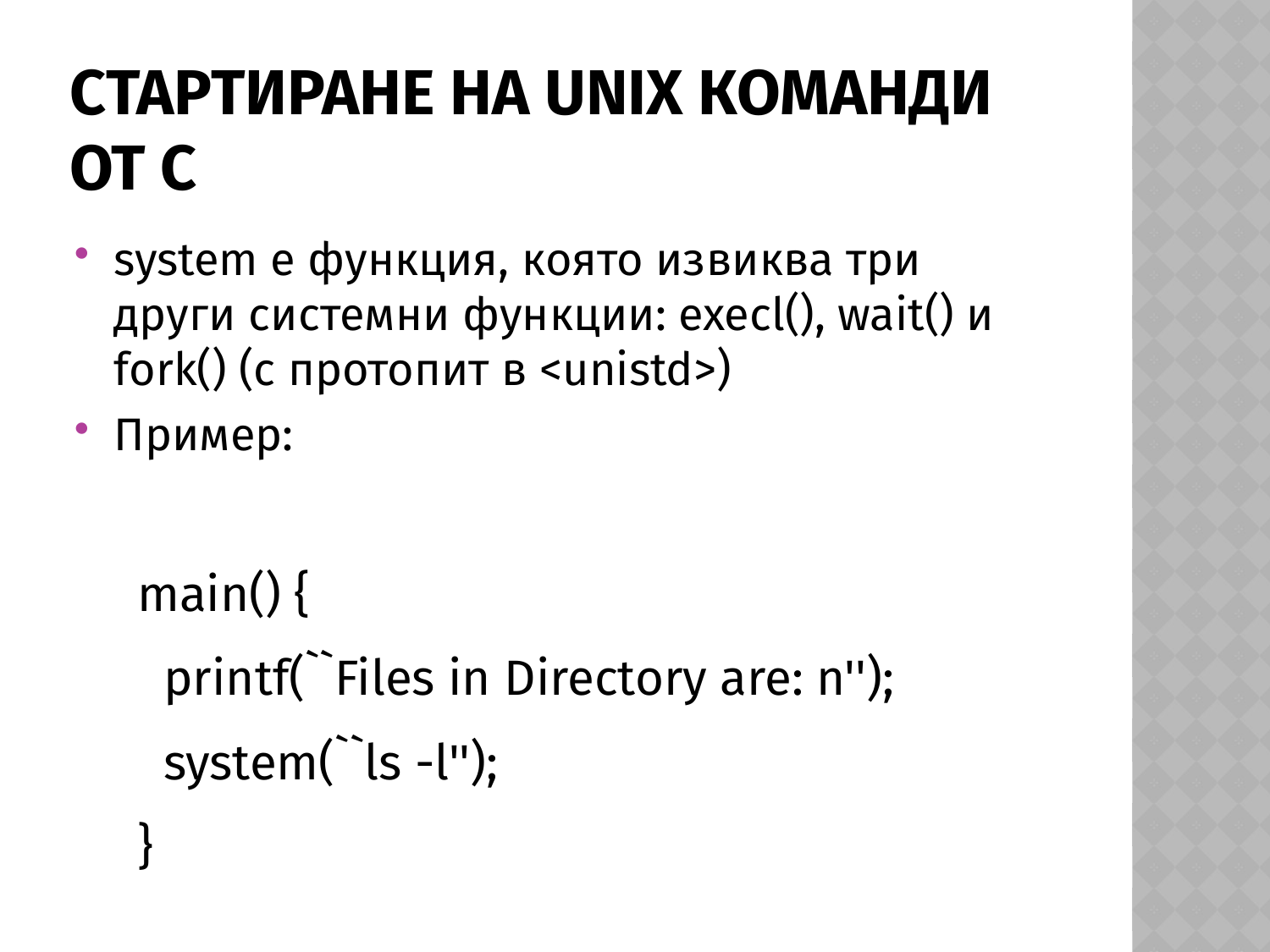

# Стартиране на UNIX команди от C
system е функция, която извиква три други системни функции: execl(), wait() и fork() (с протопит в <unistd>)
Пример:

main() {
  printf(``Files in Directory are: n'');
  system(``ls -l'');
}